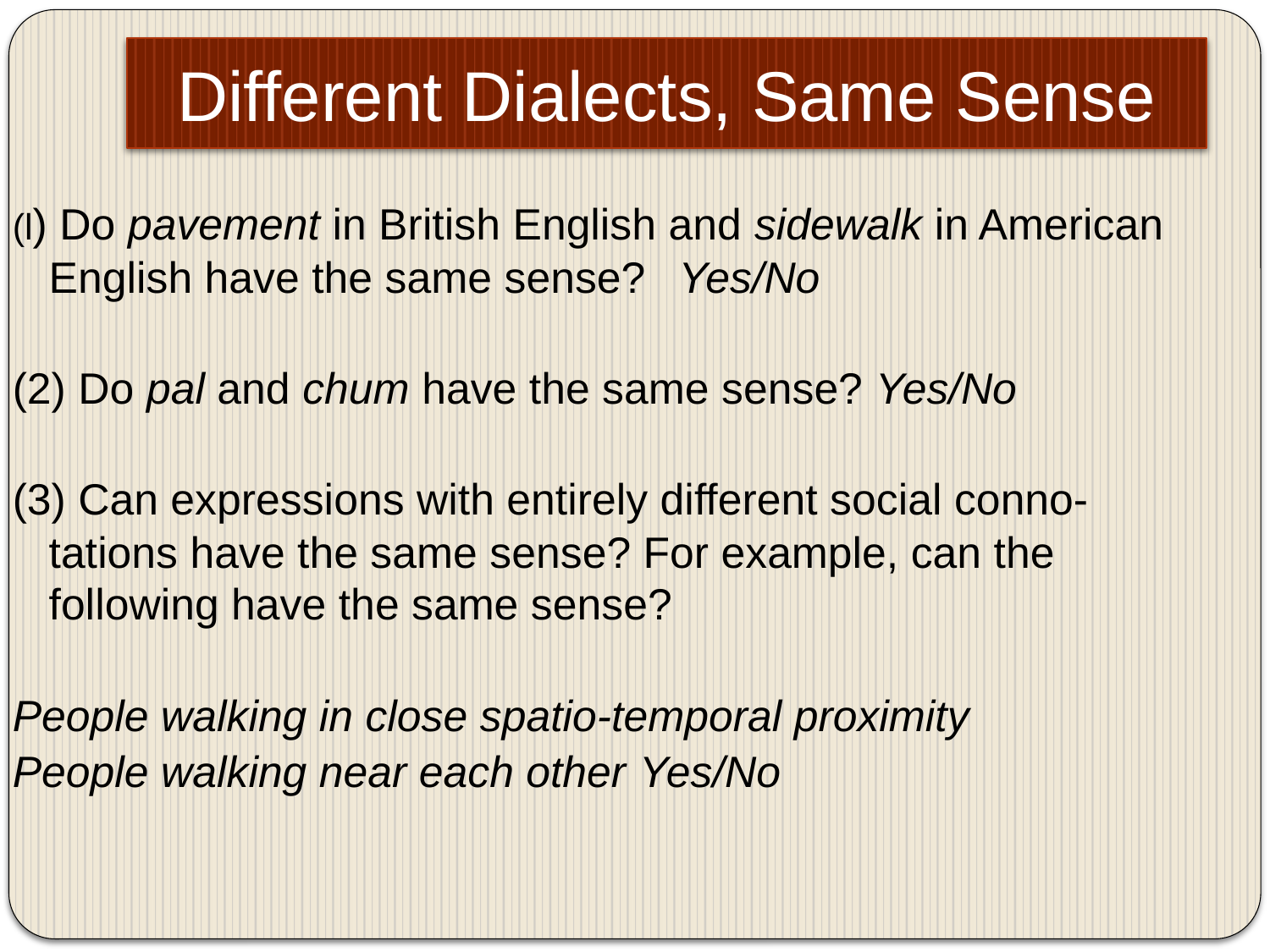

# Different Dialects, Same Sense
(l) Do pavement in British English and sidewalk in American
English have the same sense? 		Yes/No

(2) Do pal and chum have the same sense? 	Yes/No

(3) Can expressions with entirely different social conno-
tations have the same sense? For example, can the
following have the same sense?

People walking in close spatio-temporal proximity
People walking near each other 			Yes/No